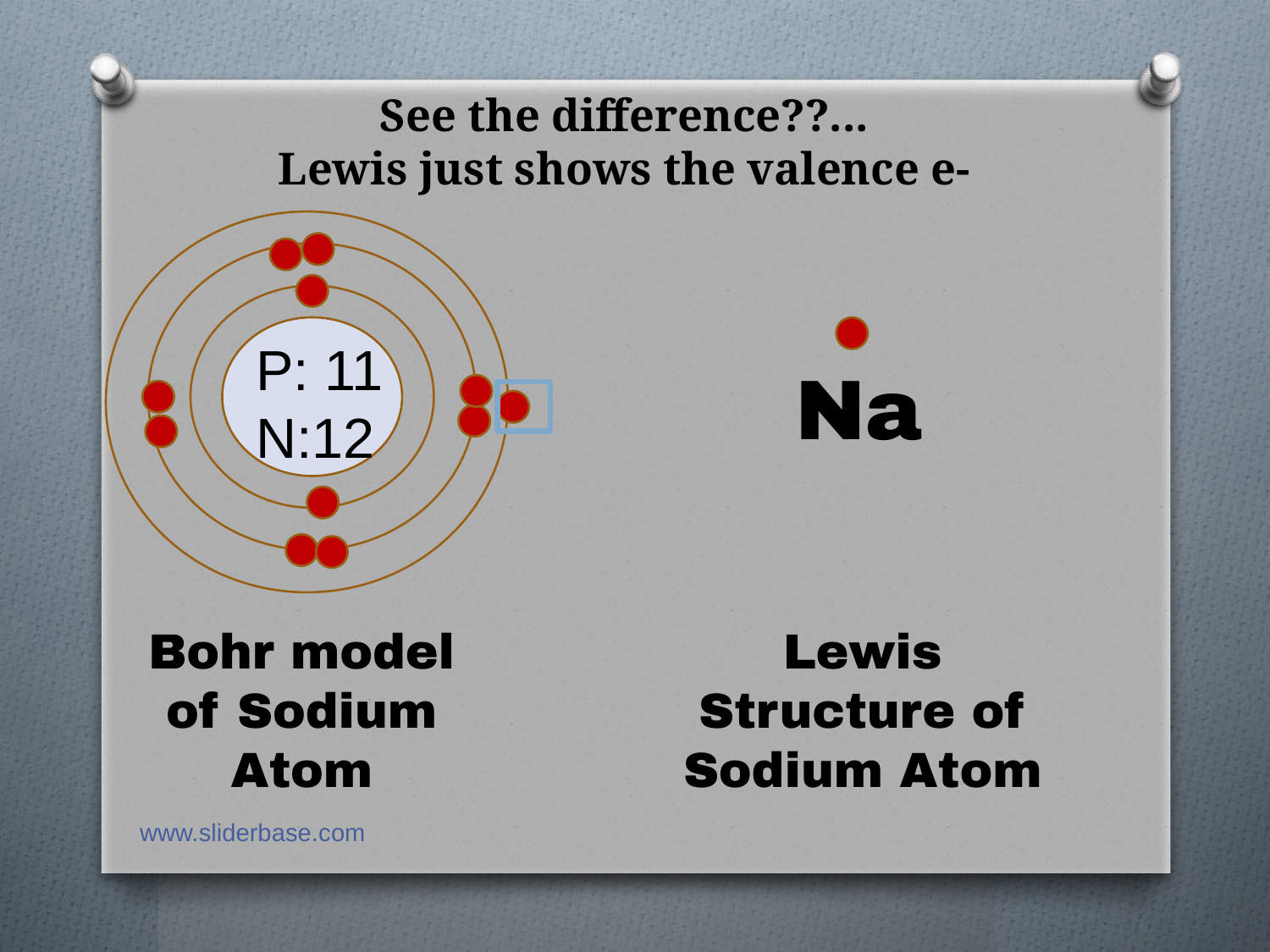

# See the difference??... Lewis just shows the valence e-

P: 11
N:12
Na

Bohr model of Sodium Atom
Lewis Structure of Sodium Atom
www.sliderbase.com